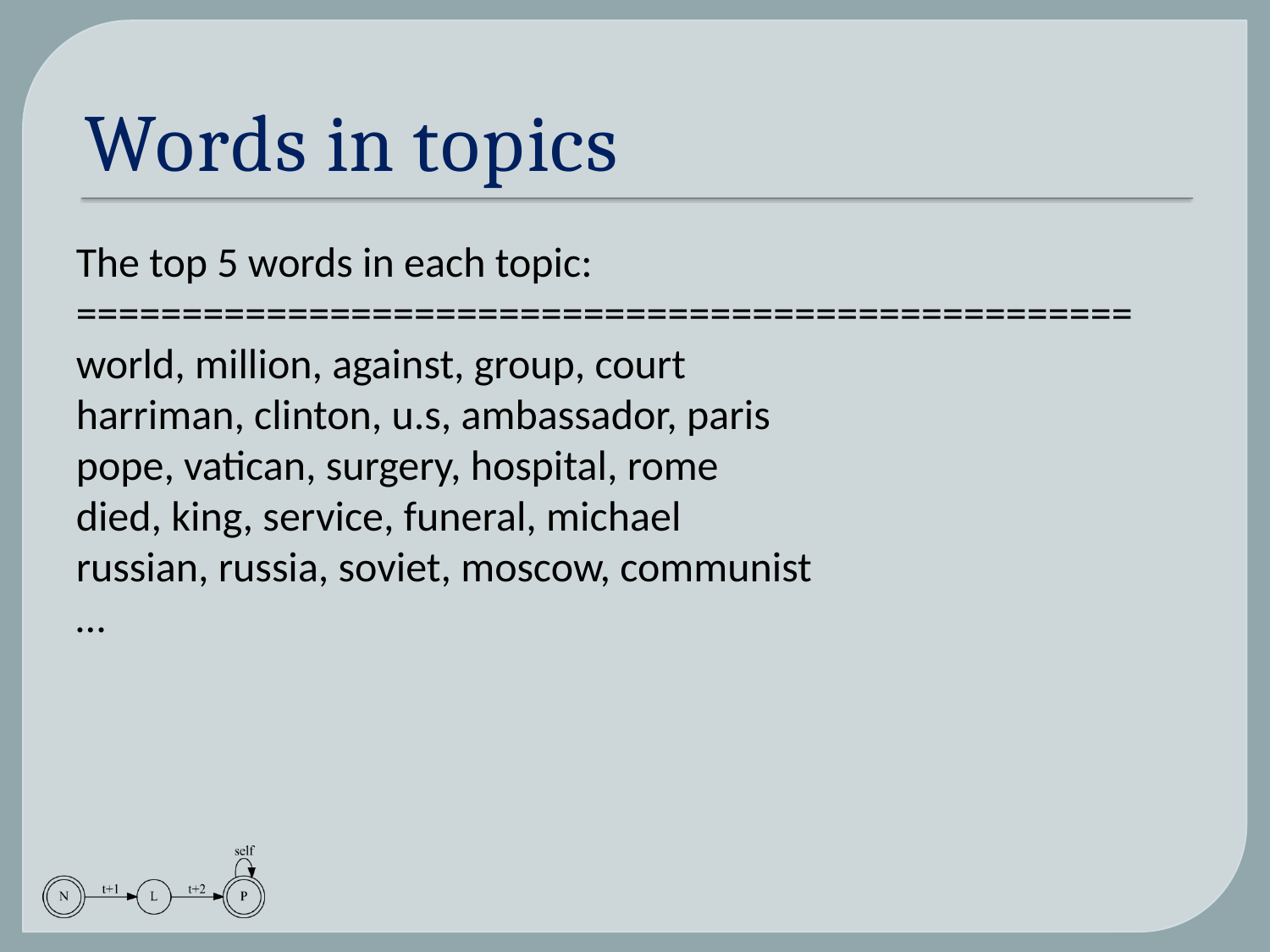

# Words in topics
The top 5 words in each topic:
==================================================
world, million, against, group, court
harriman, clinton, u.s, ambassador, paris
pope, vatican, surgery, hospital, rome
died, king, service, funeral, michael
russian, russia, soviet, moscow, communist
…